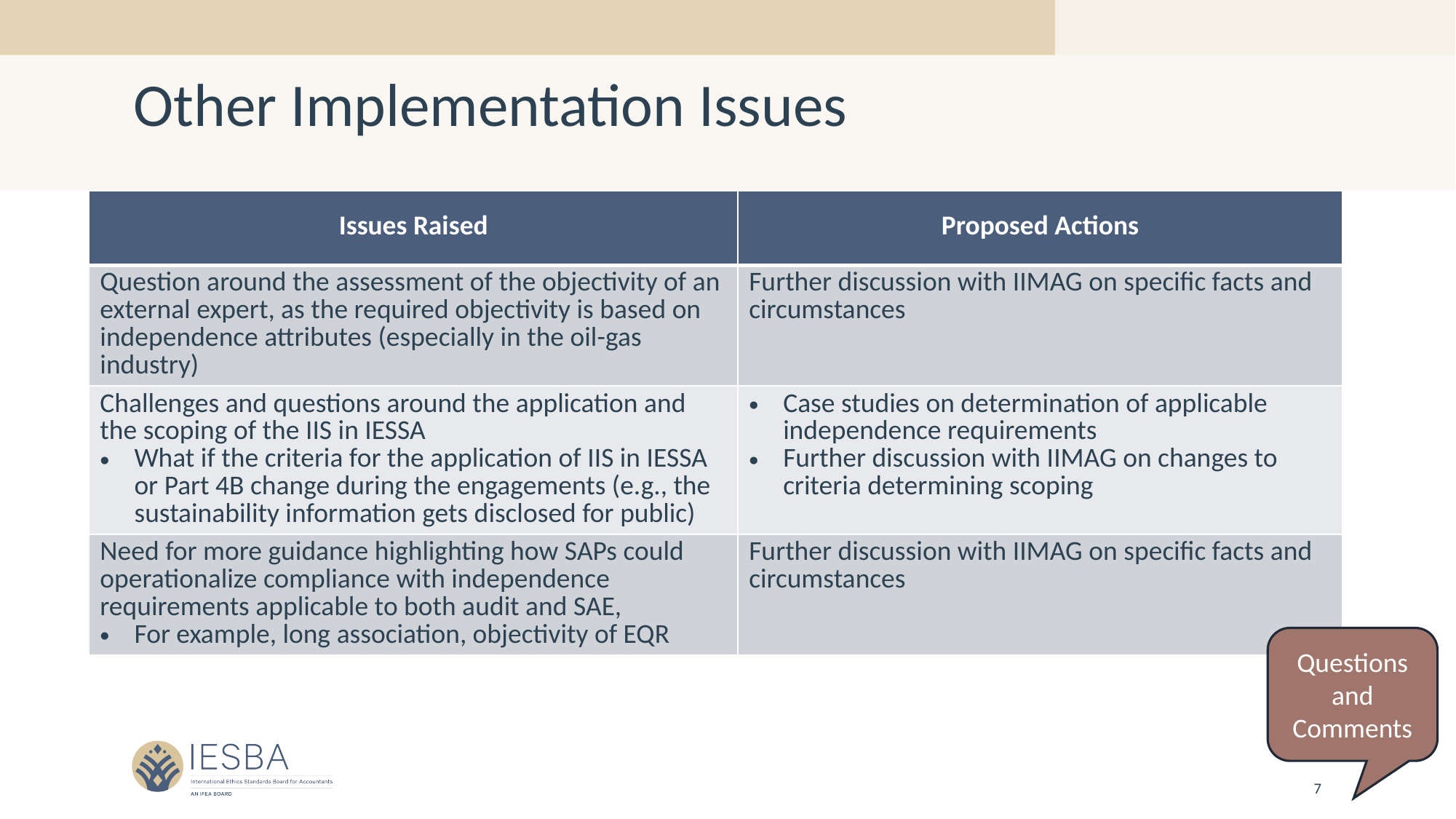

# Other Implementation Issues
| Issues Raised | Proposed Actions |
| --- | --- |
| Question around the assessment of the objectivity of an external expert, as the required objectivity is based on independence attributes (especially in the oil-gas industry) | Further discussion with IIMAG on specific facts and circumstances |
| Challenges and questions around the application and the scoping of the IIS in IESSA What if the criteria for the application of IIS in IESSA or Part 4B change during the engagements (e.g., the sustainability information gets disclosed for public) | Case studies on determination of applicable independence requirements Further discussion with IIMAG on changes to criteria determining scoping |
| Need for more guidance highlighting how SAPs could operationalize compliance with independence requirements applicable to both audit and SAE, For example, long association, objectivity of EQR | Further discussion with IIMAG on specific facts and circumstances |
Questions and Comments
7